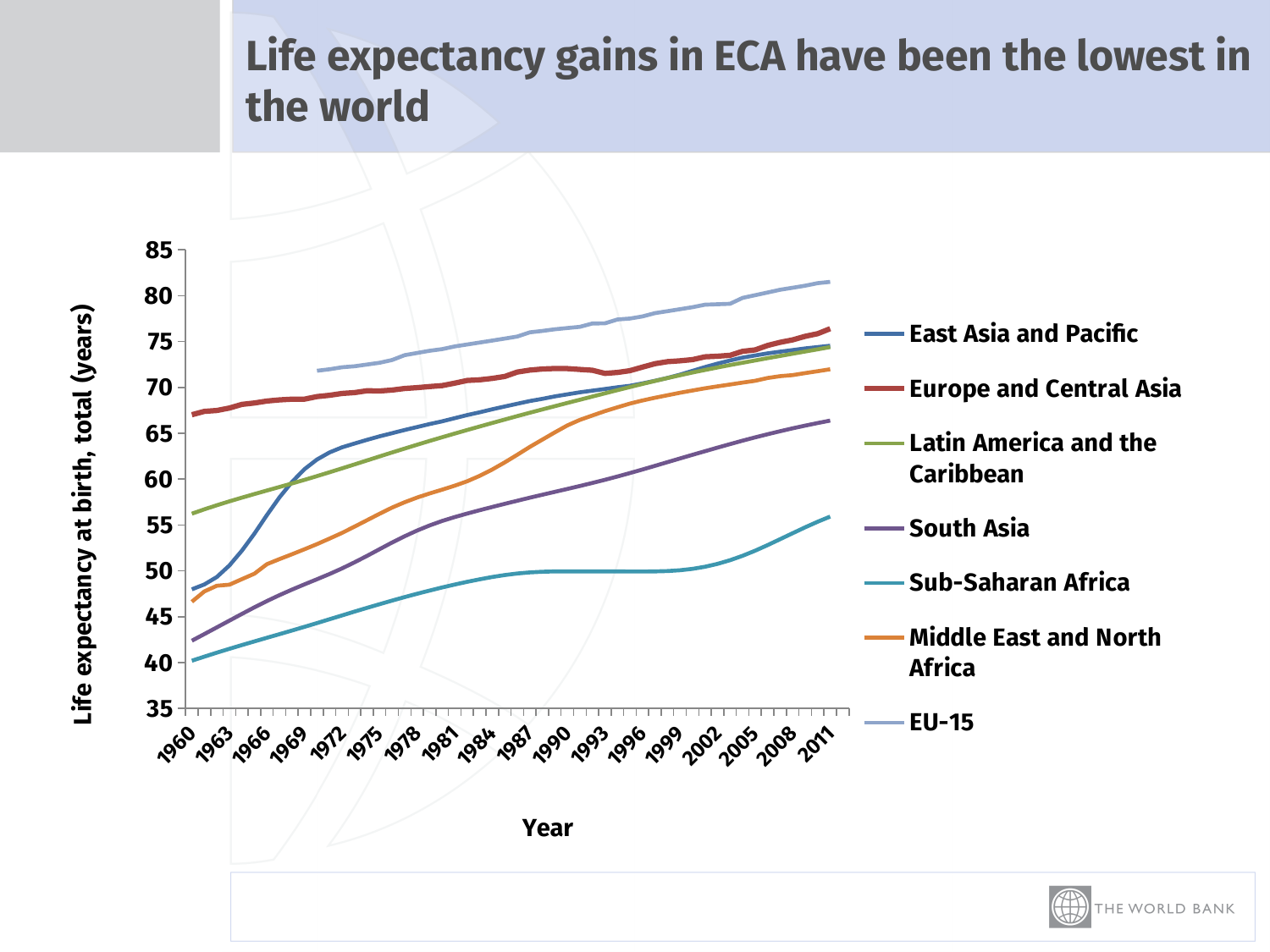

# Life expectancy gains in ECA have been the lowest in the world

[unsupported chart]